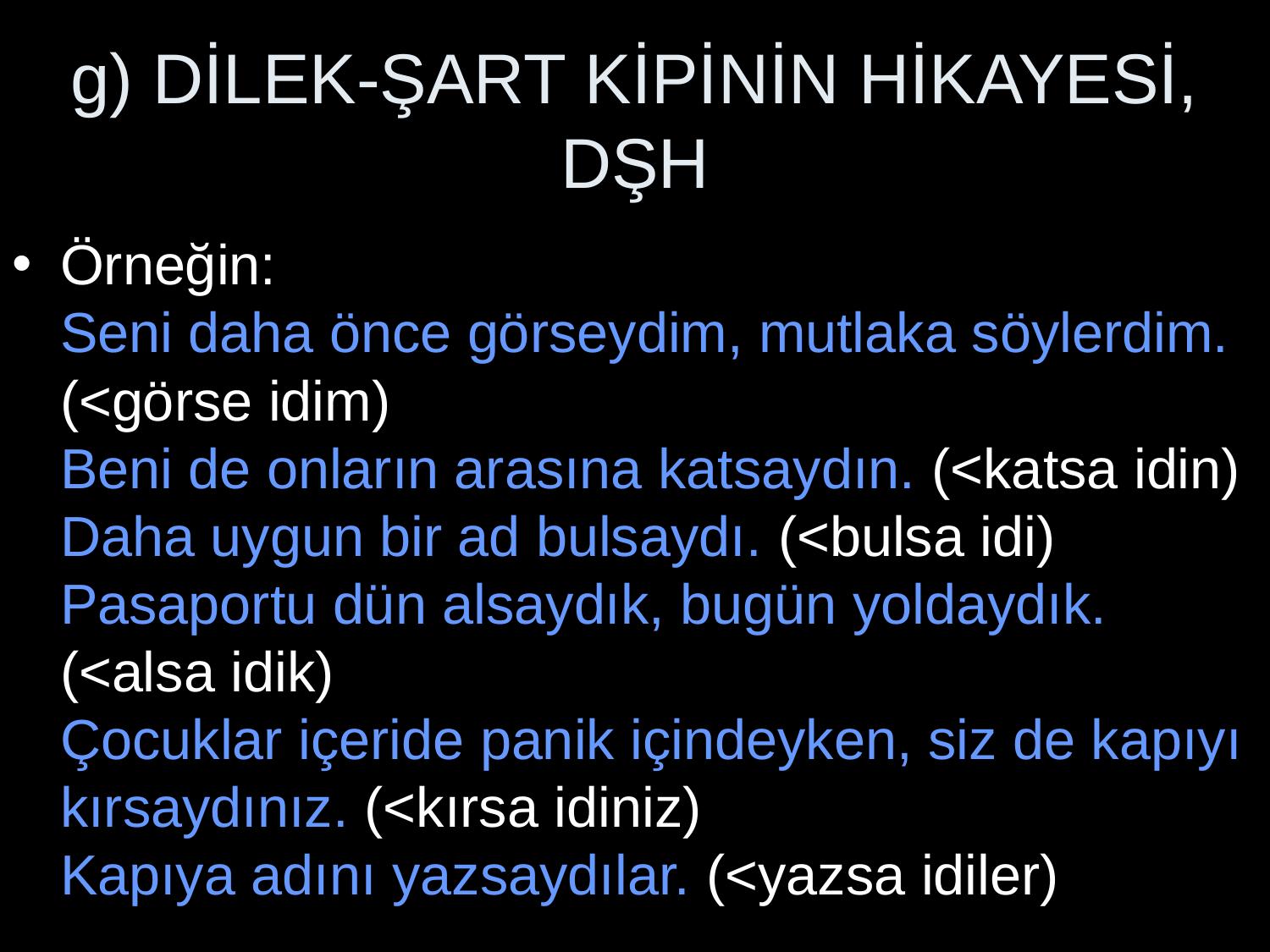

# g) DİLEK-ŞART KİPİNİN HİKAYESİ, DŞH
Örneğin:
Seni daha önce görseydim, mutlaka söylerdim. (<görse idim)
Beni de onların arasına katsaydın. (<katsa idin)
Daha uygun bir ad bulsaydı. (<bulsa idi)
Pasaportu dün alsaydık, bugün yoldaydık. (<alsa idik)
Çocuklar içeride panik içindeyken, siz de kapıyı kırsaydınız. (<kırsa idiniz)
Kapıya adını yazsaydılar. (<yazsa idiler)